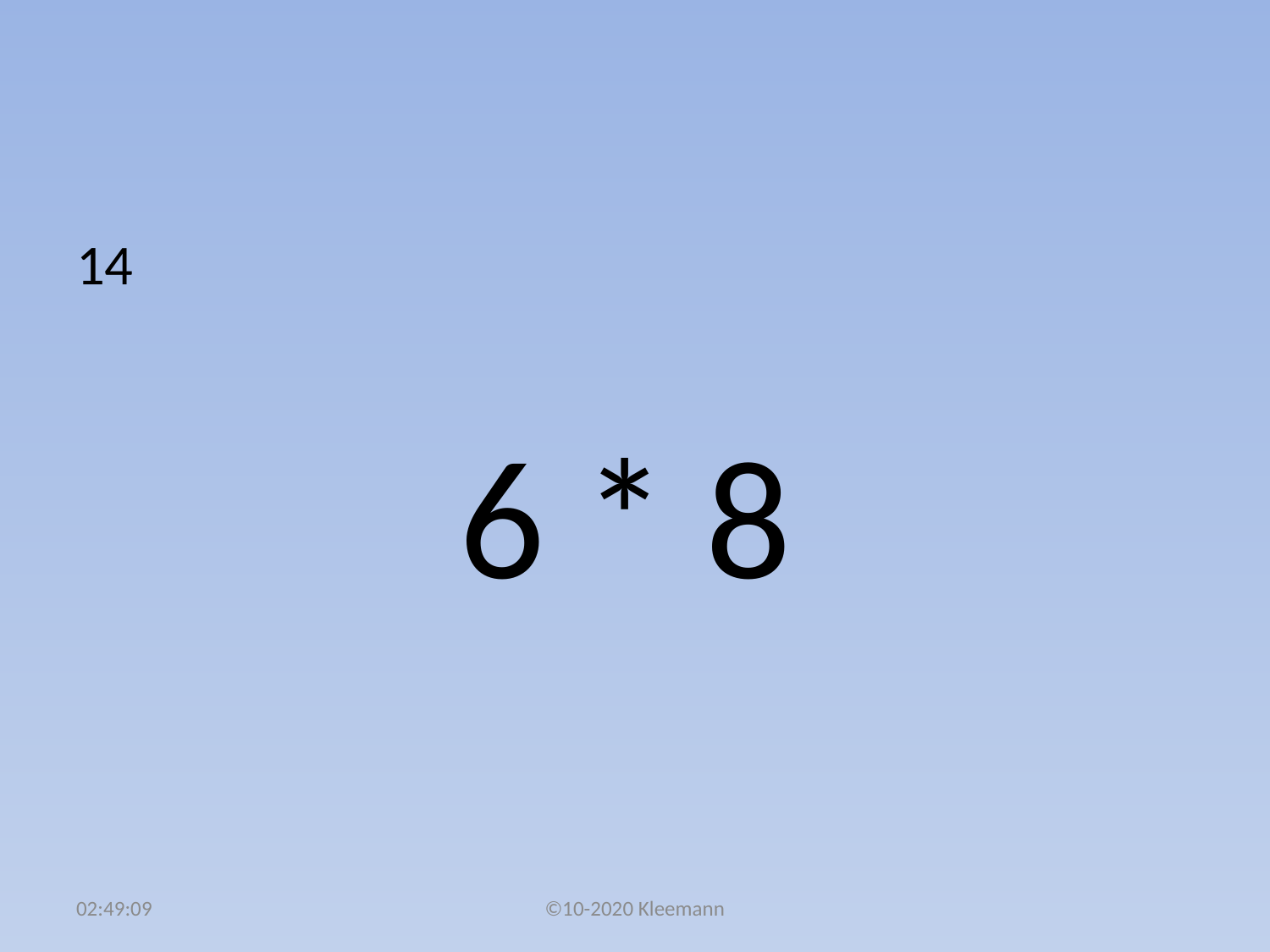

#
14

          6 * 8
02:49:09
©10-2020 Kleemann